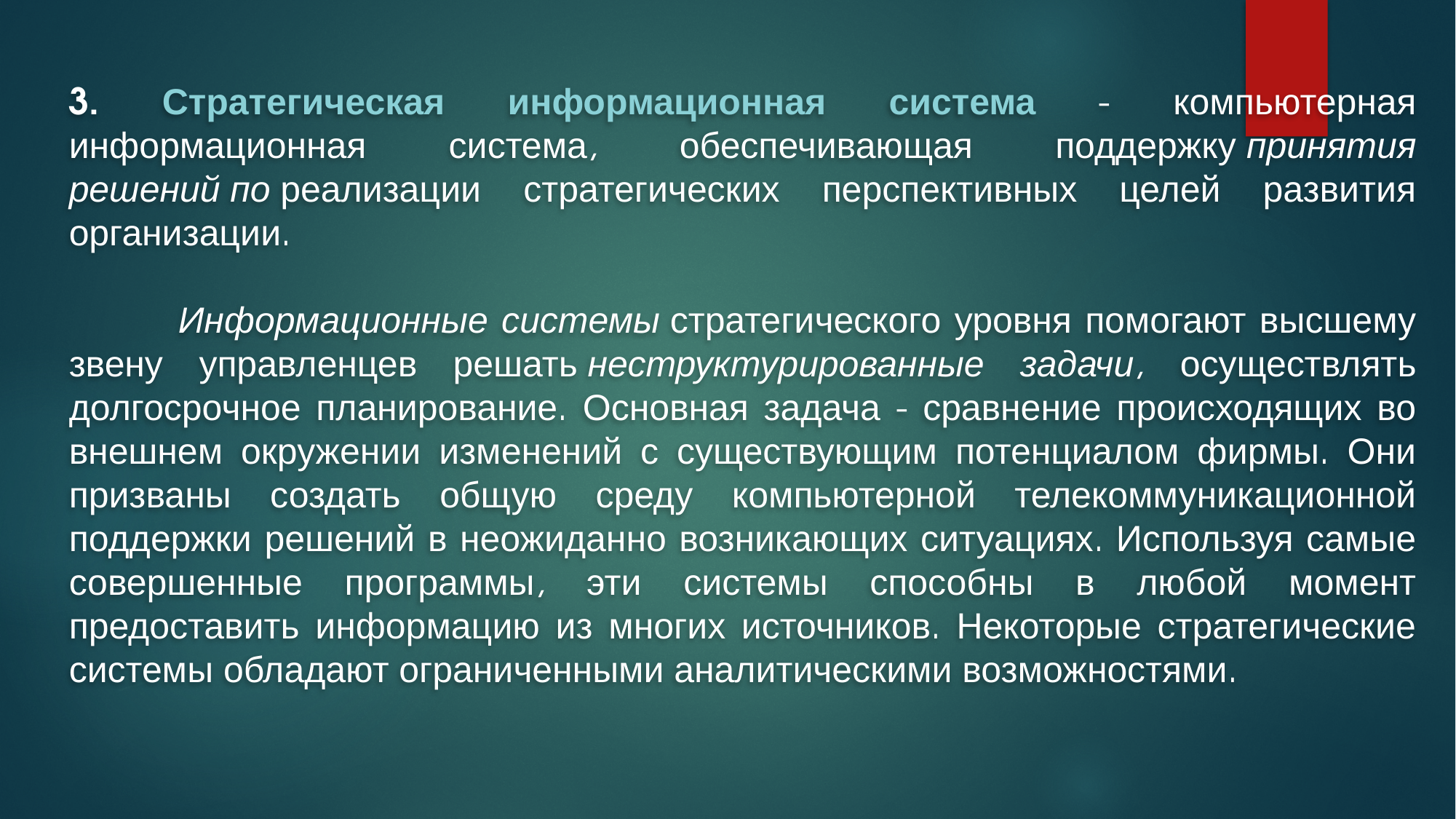

3. Стратегическая информационная система - компьютерная информационная система, обеспечивающая поддержку принятия решений по реализации стратегических перспективных целей развития организации.

	Информационные системы стратегического уровня помогают высшему звену управленцев решать неструктурированные задачи, осуществлять долгосрочное планирование. Основная задача - сравнение происходящих во внешнем окружении изменений с существующим потенциалом фирмы. Они призваны создать общую среду компьютерной телекоммуникационной поддержки решений в неожиданно возникающих ситуациях. Используя самые совершенные программы, эти системы способны в любой момент предоставить информацию из многих источников. Некоторые стратегические системы обладают ограниченными аналитическими возможностями.